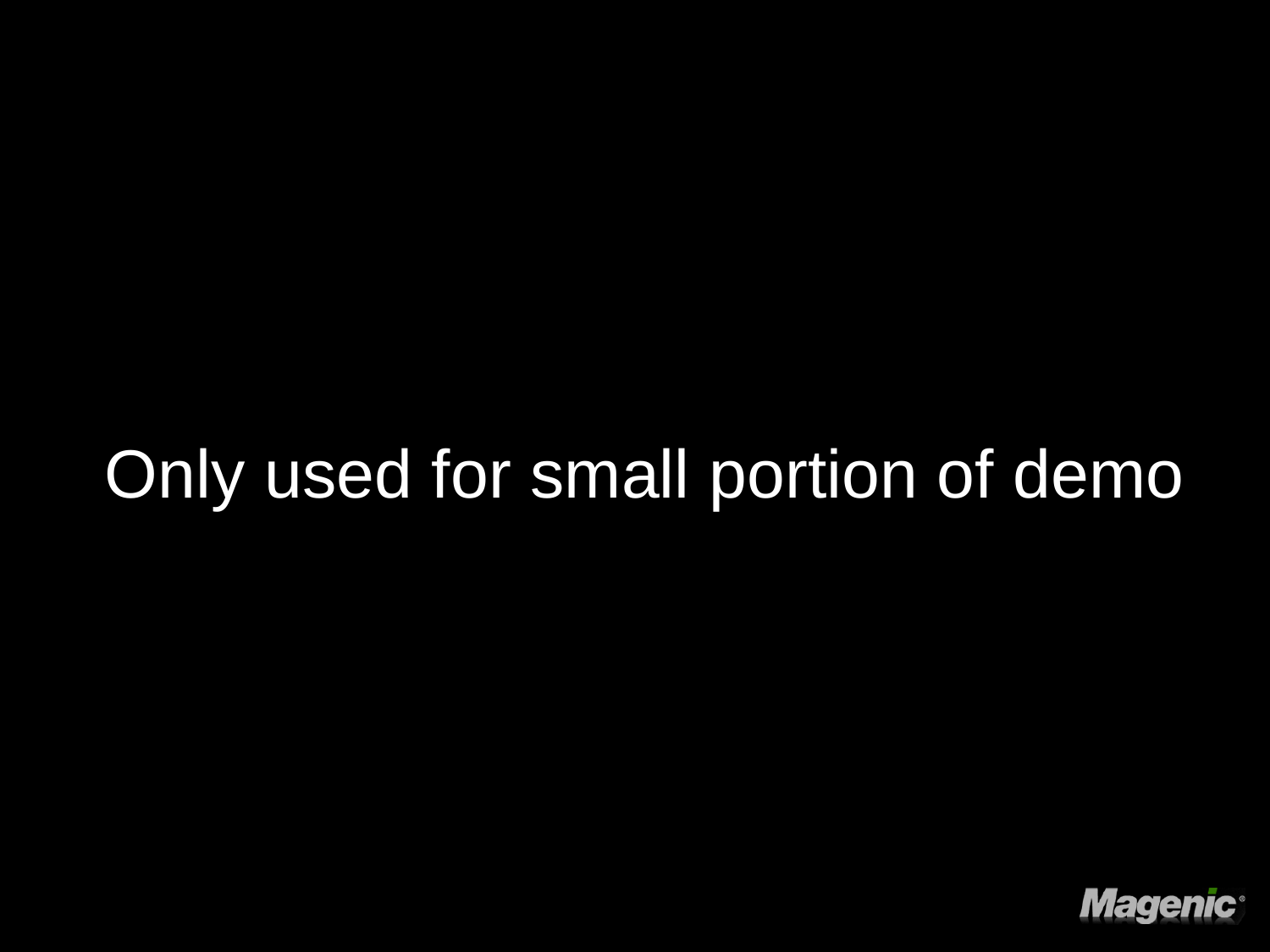

# Only used for small portion of demo